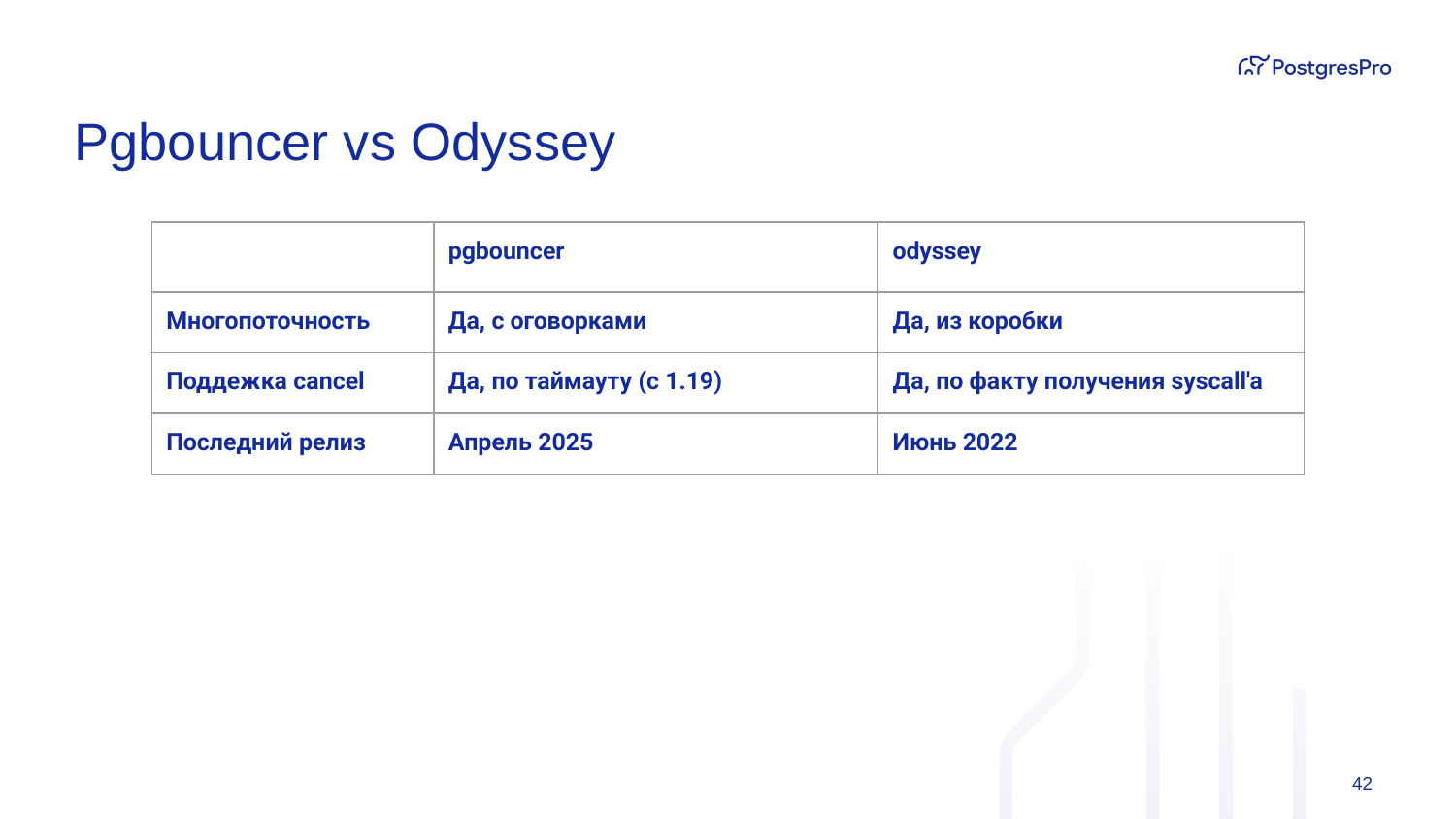

# Pgbouncer vs Odyssey
|  | pgbouncer | odyssey |
| --- | --- | --- |
| Многопоточность | Да, с оговорками | Да, из коробки |
| Поддежка cancel | Да, по таймауту (с 1.19) | Да, по факту получения syscall'a |
| Последний релиз | Апрель 2025 | Июнь 2022 |
42